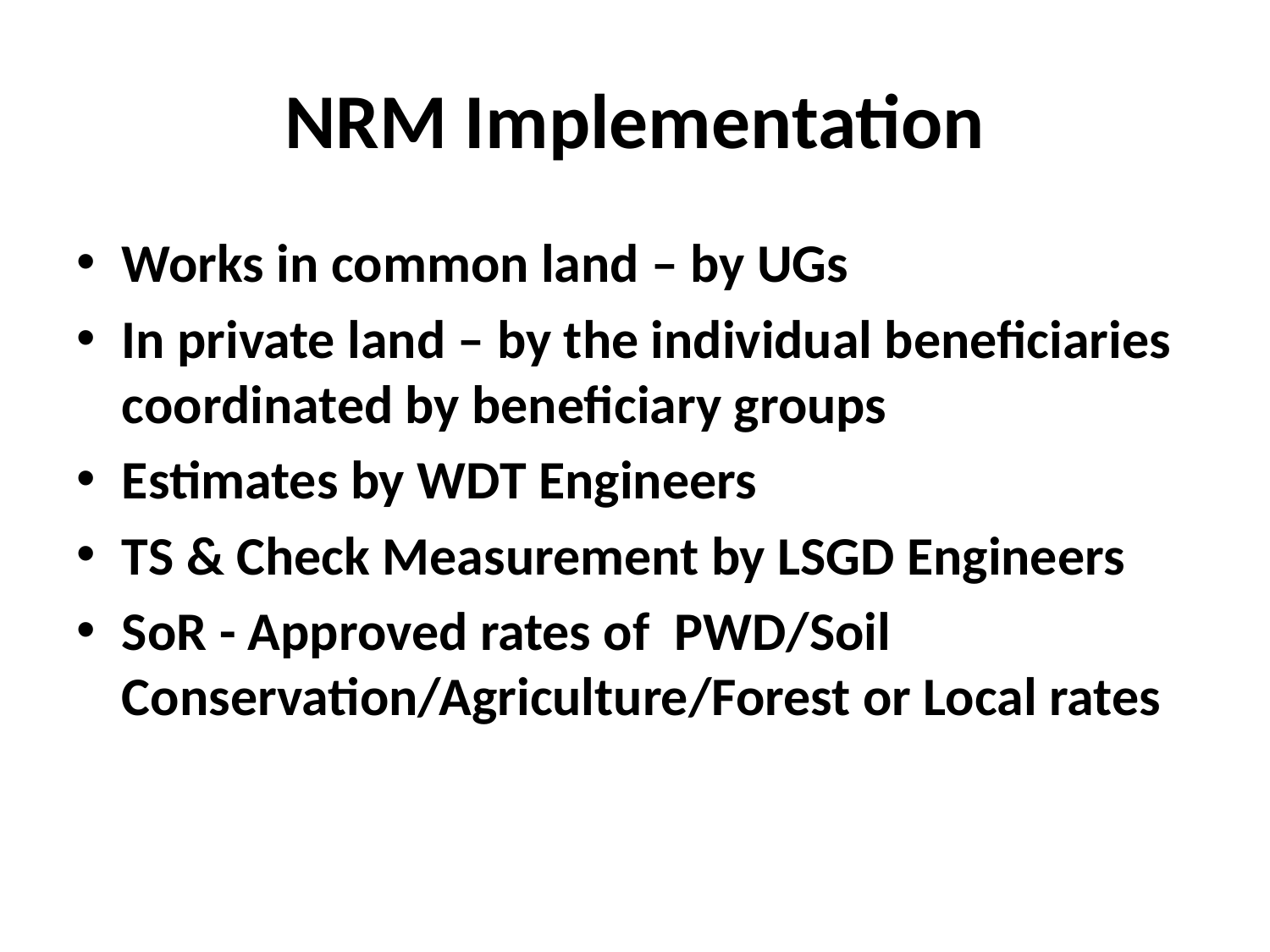

# NRM Implementation
Works in common land – by UGs
In private land – by the individual beneficiaries coordinated by beneficiary groups
Estimates by WDT Engineers
TS & Check Measurement by LSGD Engineers
SoR - Approved rates of  PWD/Soil Conservation/Agriculture/Forest or Local rates